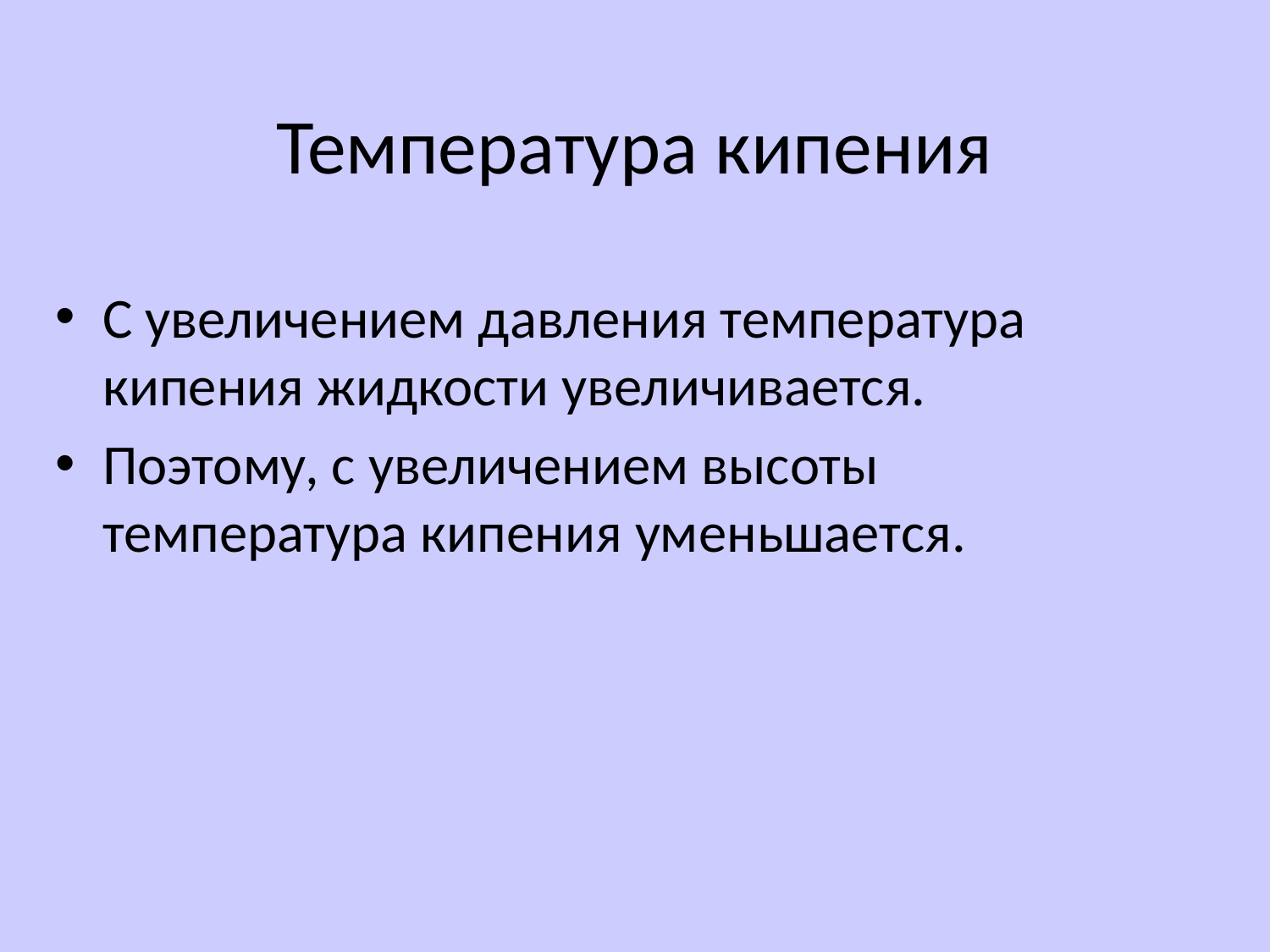

# Температура кипения
С увеличением давления температура кипения жидкости увеличивается.
Поэтому, с увеличением высоты температура кипения уменьшается.